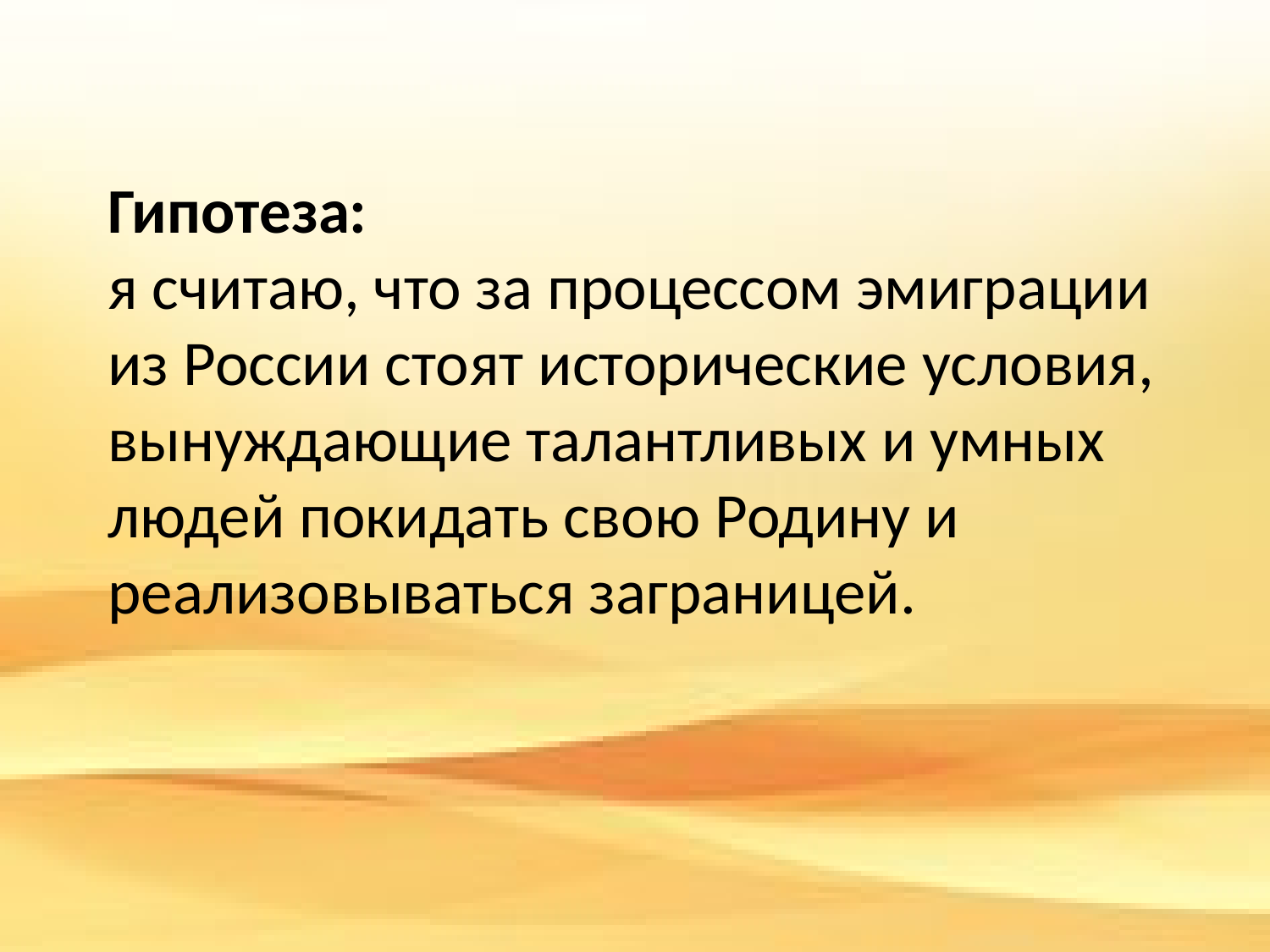

# Гипотеза: я считаю, что за процессом эмиграции из России стоят исторические условия, вынуждающие талантливых и умных людей покидать свою Родину и реализовываться заграницей.